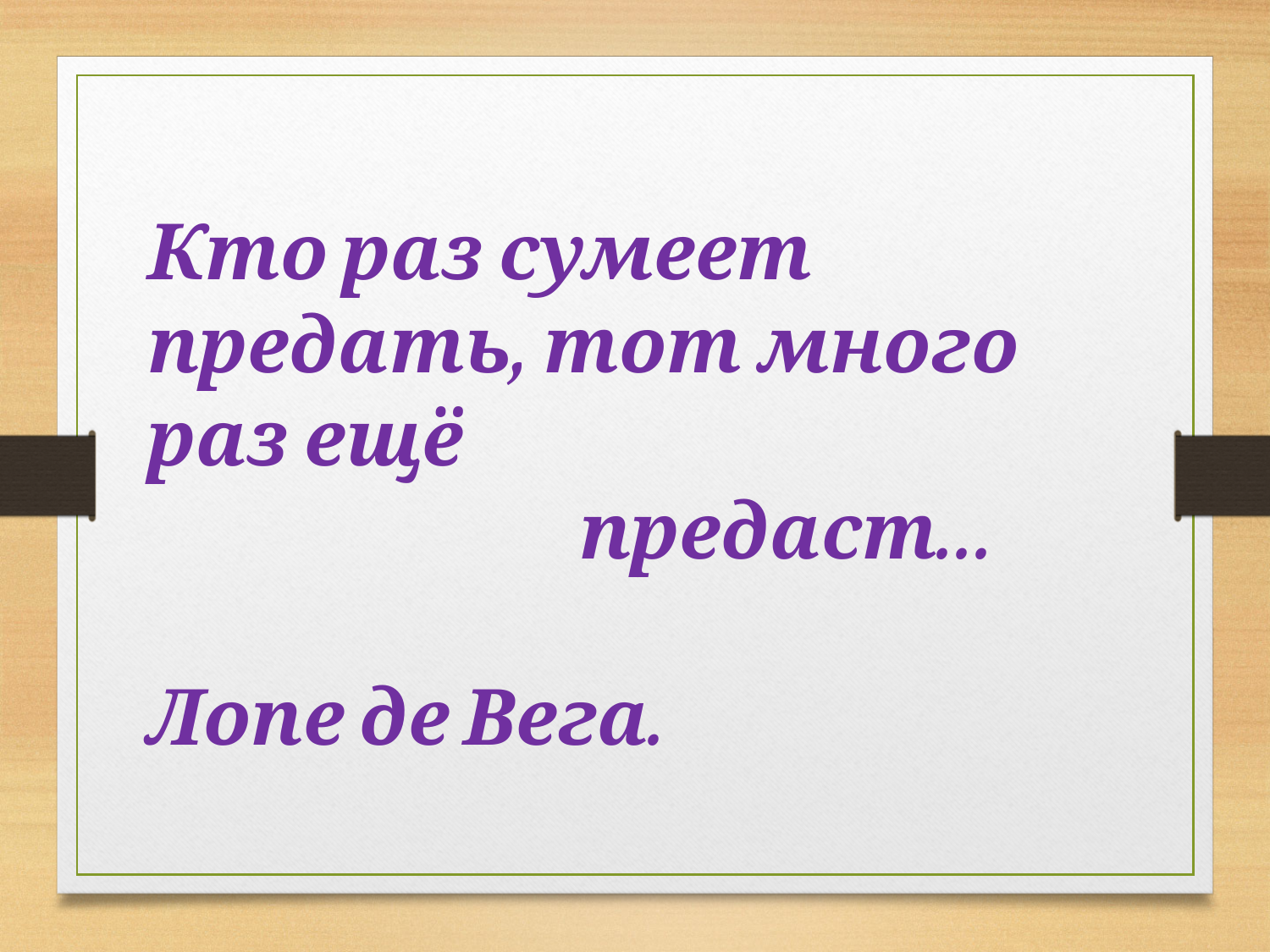

Кто раз сумеет предать, тот много раз ещё
                              предаст…
                                                                Лопе де Вега.